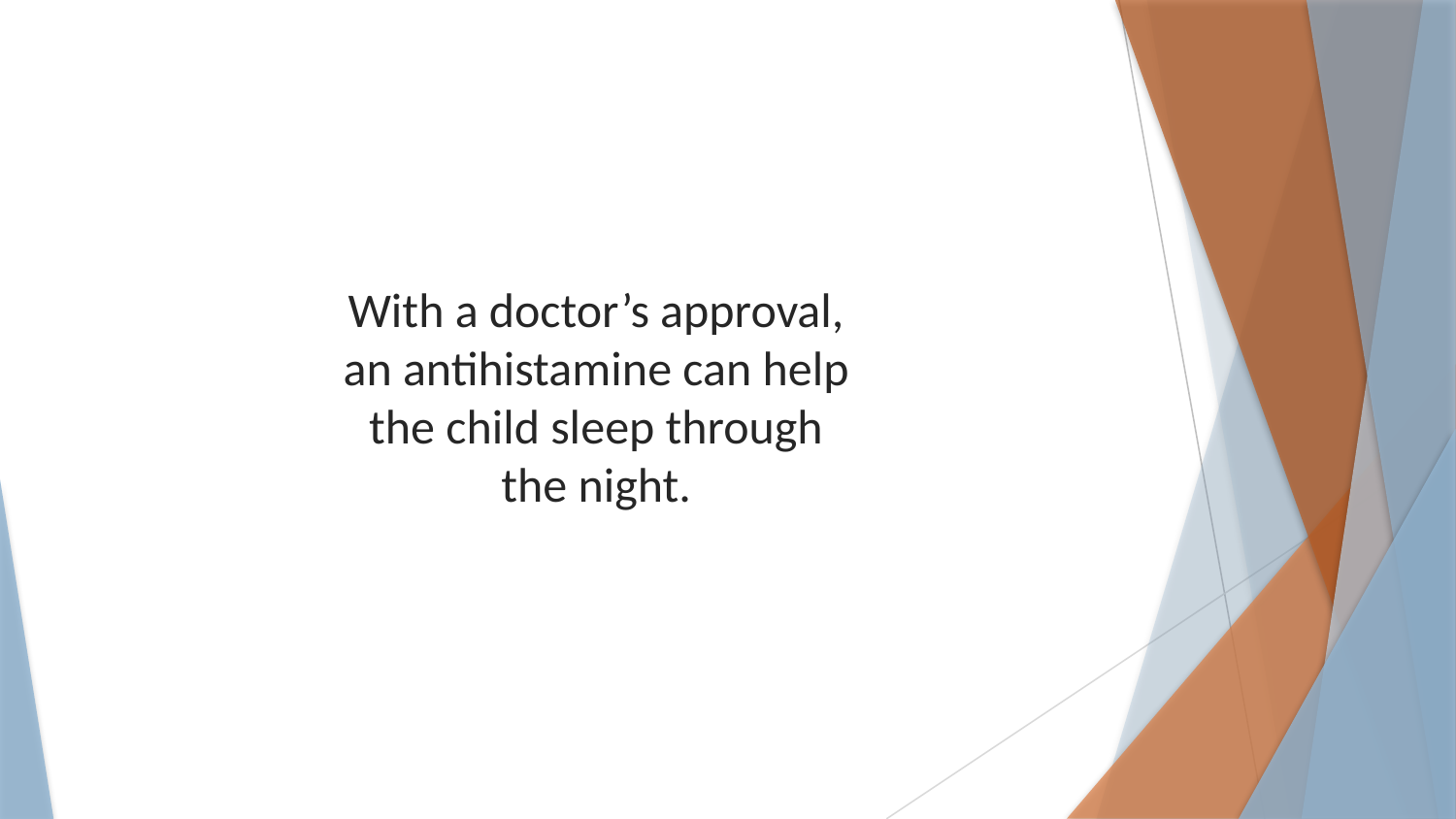

With a doctor’s approval, an antihistamine can help the child sleep through the night.